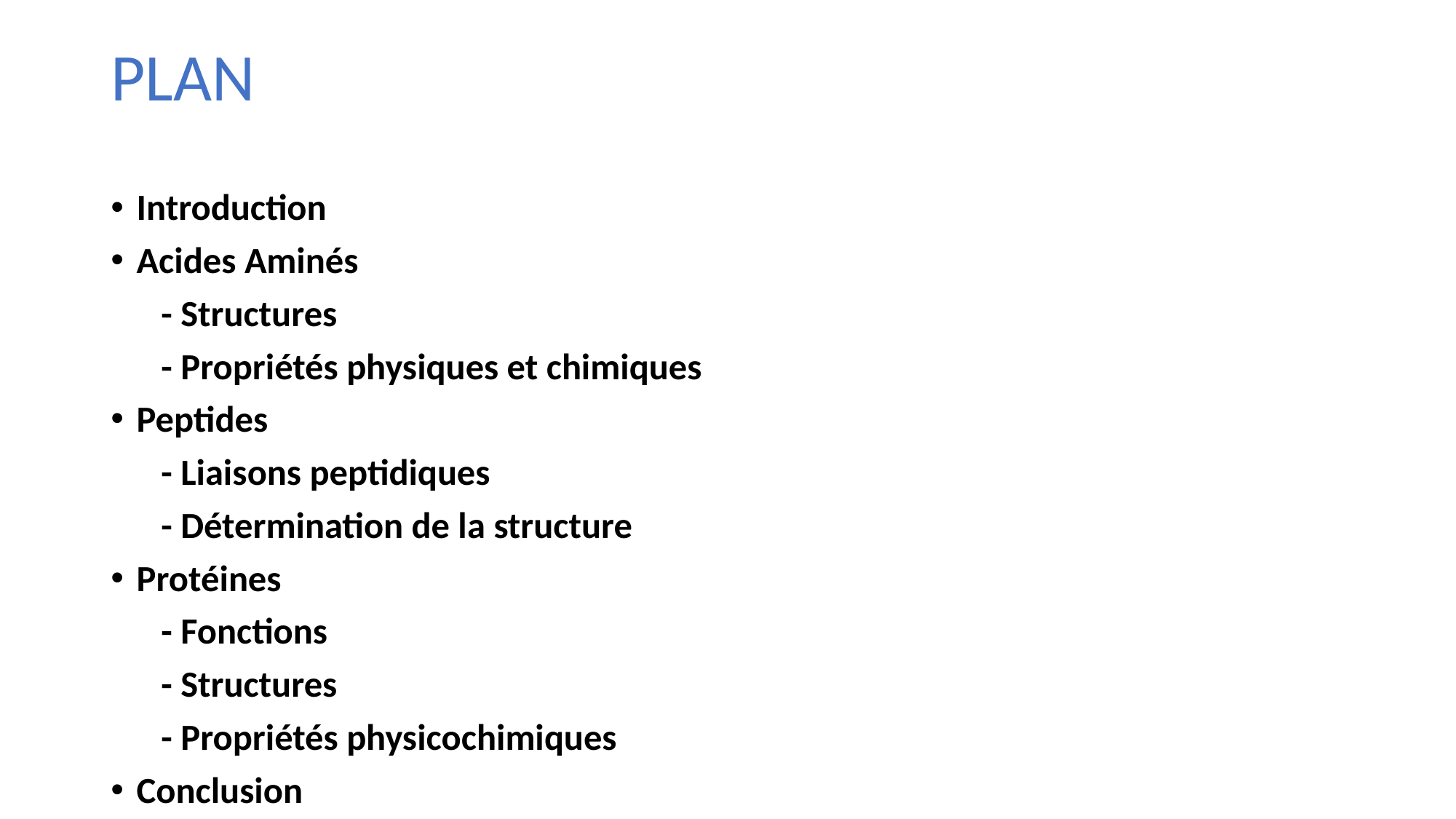

# PLAN
Introduction
Acides Aminés
      - Structures
      - Propriétés physiques et chimiques
Peptides
      - Liaisons peptidiques
      - Détermination de la structure
Protéines
      - Fonctions
      - Structures
      - Propriétés physicochimiques
Conclusion